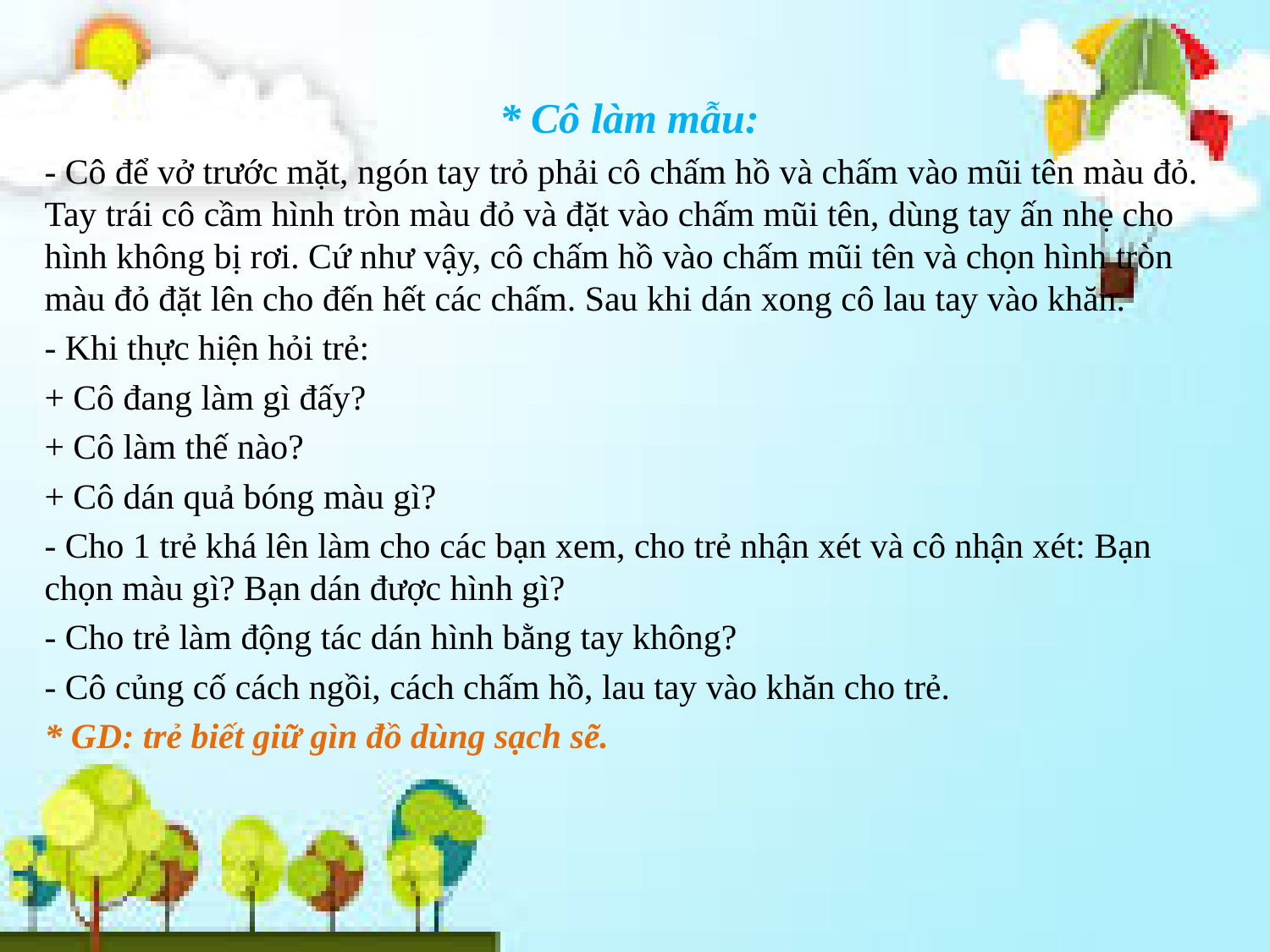

* Cô làm mẫu:
- Cô để vở trước mặt, ngón tay trỏ phải cô chấm hồ và chấm vào mũi tên màu đỏ. Tay trái cô cầm hình tròn màu đỏ và đặt vào chấm mũi tên, dùng tay ấn nhẹ cho hình không bị rơi. Cứ như vậy, cô chấm hồ vào chấm mũi tên và chọn hình tròn màu đỏ đặt lên cho đến hết các chấm. Sau khi dán xong cô lau tay vào khăn.
- Khi thực hiện hỏi trẻ:
+ Cô đang làm gì đấy?
+ Cô làm thế nào?
+ Cô dán quả bóng màu gì?
- Cho 1 trẻ khá lên làm cho các bạn xem, cho trẻ nhận xét và cô nhận xét: Bạn chọn màu gì? Bạn dán được hình gì?
- Cho trẻ làm động tác dán hình bằng tay không?
- Cô củng cố cách ngồi, cách chấm hồ, lau tay vào khăn cho trẻ.
* GD: trẻ biết giữ gìn đồ dùng sạch sẽ.